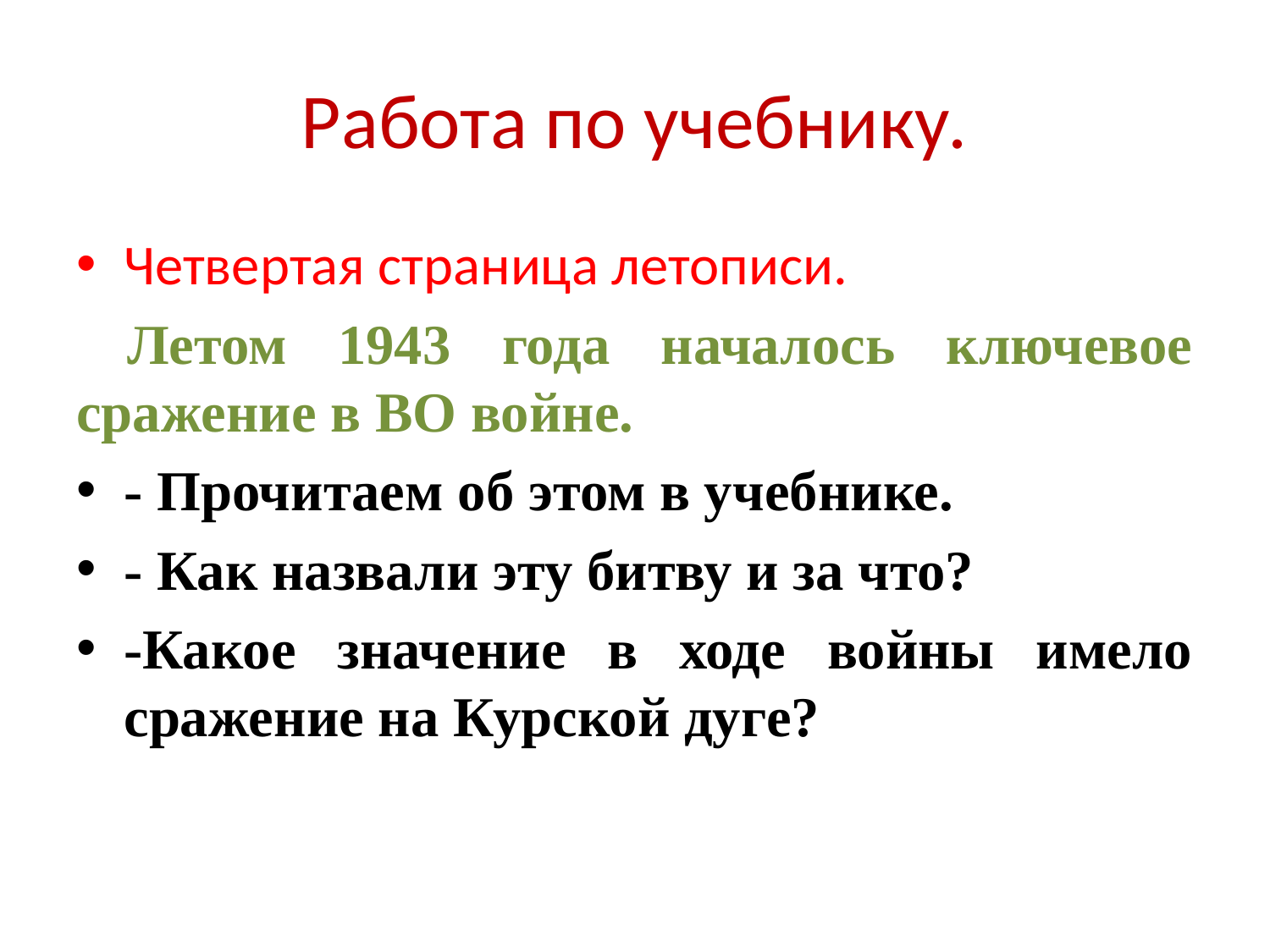

# Работа по учебнику.
Четвертая страница летописи.
 Летом 1943 года началось ключевое сражение в ВО войне.
- Прочитаем об этом в учебнике.
- Как назвали эту битву и за что?
-Какое значение в ходе войны имело сражение на Курской дуге?